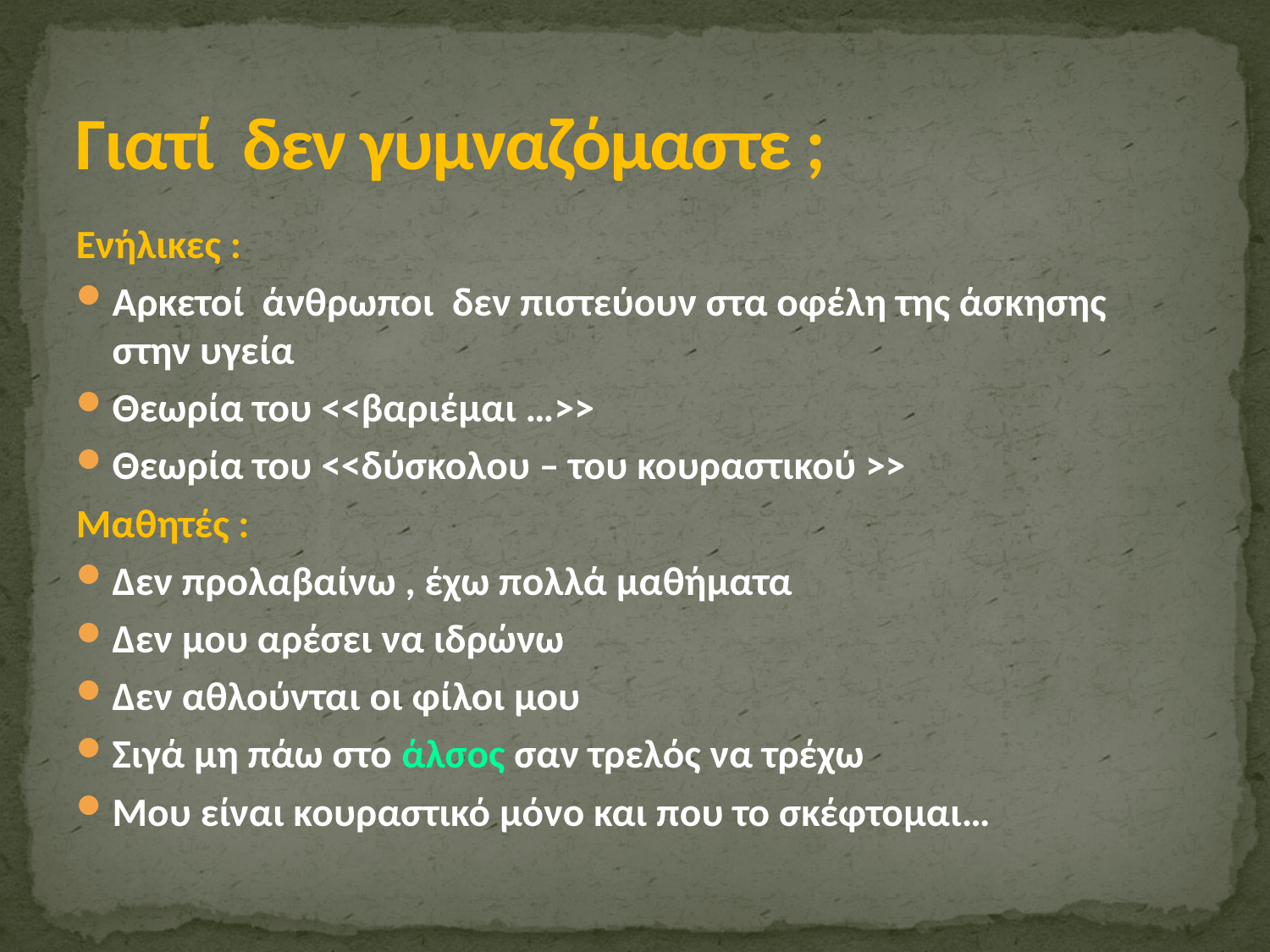

# Γιατί  δεν γυμναζόμαστε ;
Ενήλικες :
Αρκετοί  άνθρωποι  δεν πιστεύουν στα οφέλη της άσκησης  στην υγεία
Θεωρία του <<βαριέμαι …>>
Θεωρία του <<δύσκολου – του κουραστικού >>
Μαθητές :
Δεν προλαβαίνω , έχω πολλά μαθήματα
Δεν μου αρέσει να ιδρώνω
Δεν αθλούνται οι φίλοι μου
Σιγά μη πάω στο άλσος σαν τρελός να τρέχω
Μου είναι κουραστικό μόνο και που το σκέφτομαι…